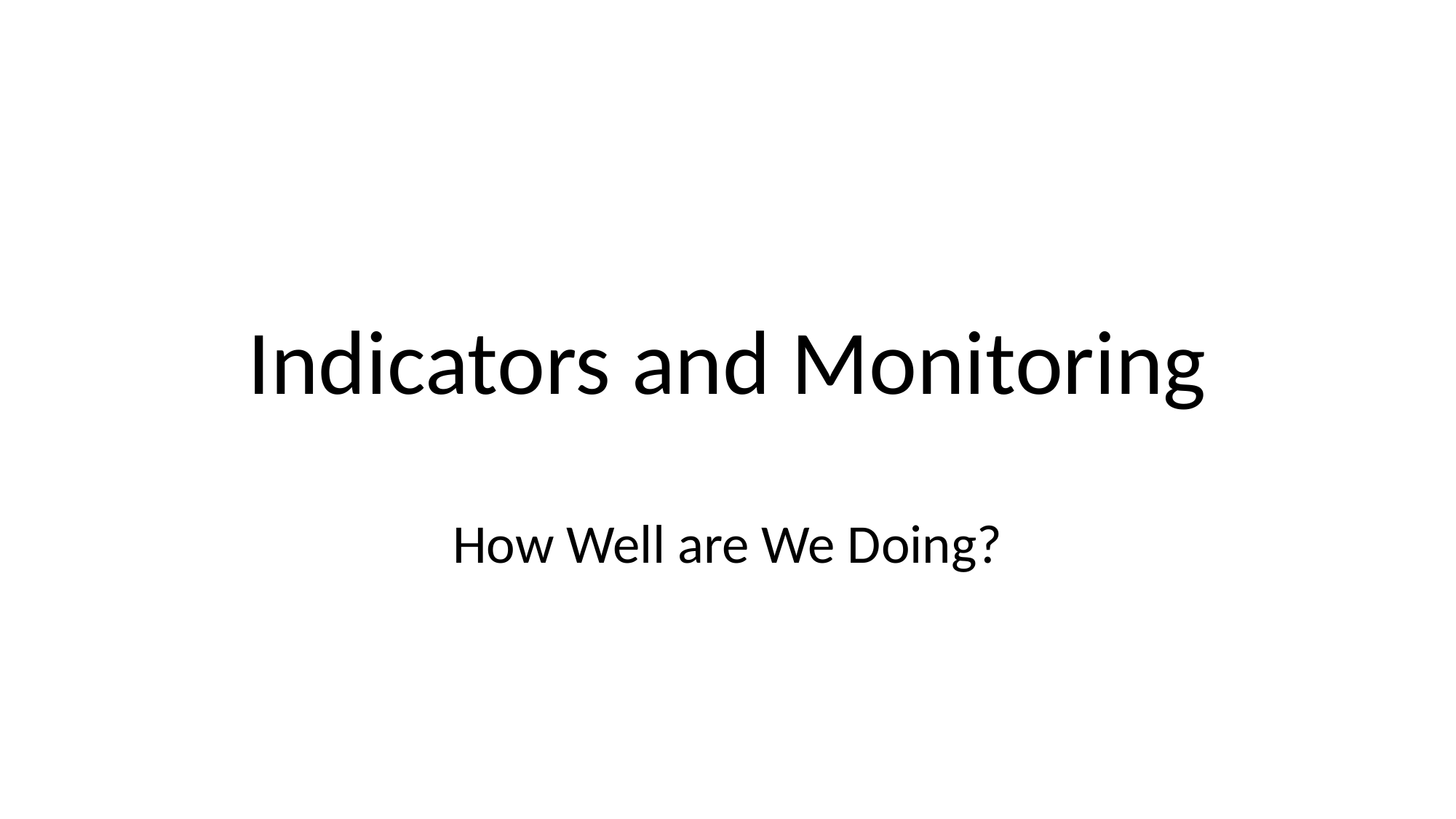

# Indicators and Monitoring

How Well are We Doing?